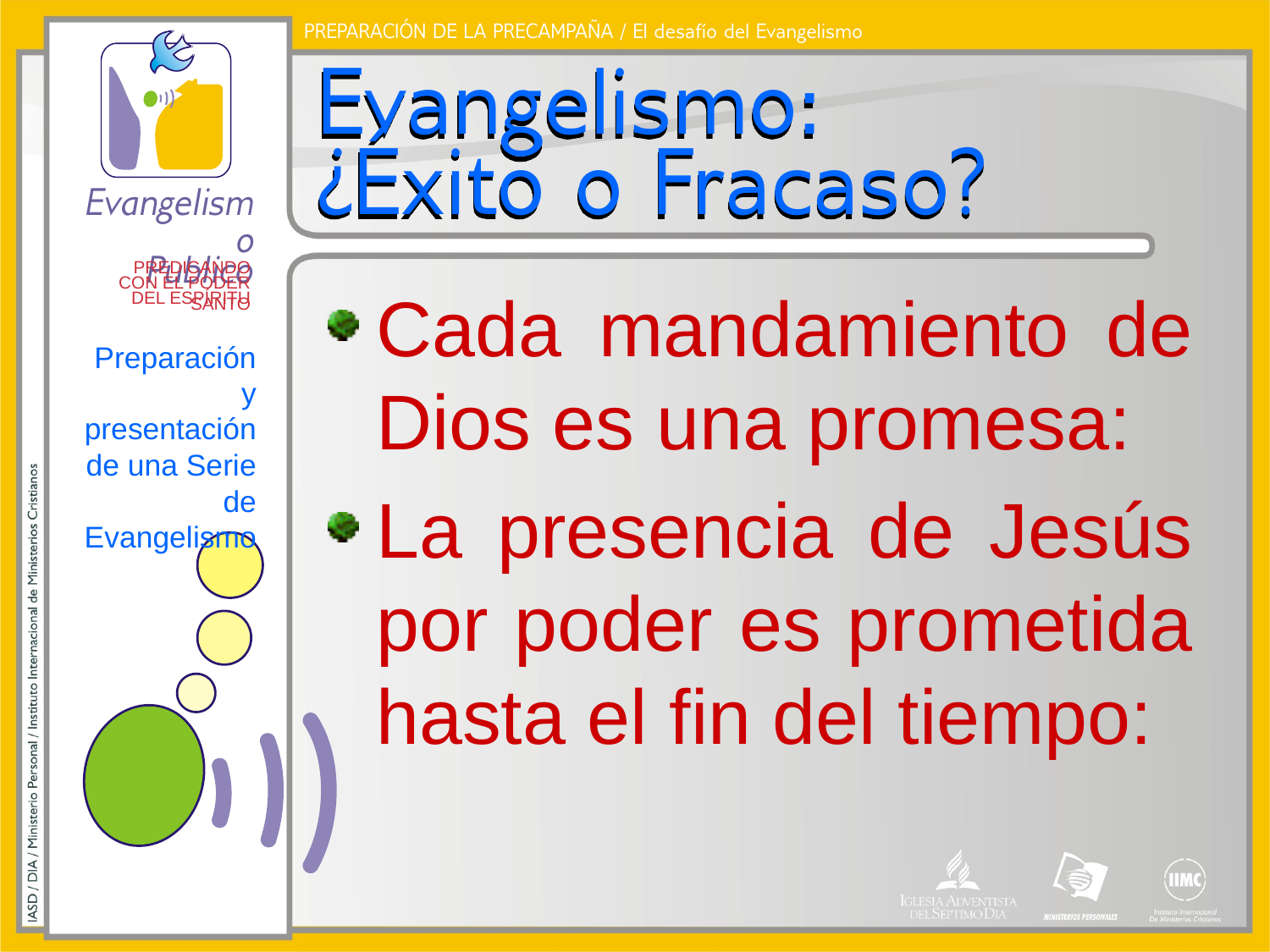

PREPARACIÓN DE LA PRECAMPAÑA / El desafío del Evangelismo
# Evangelismo: ¿Éxito o Fracaso?
Cada mandamiento de Dios es una promesa:
La presencia de Jesús por poder es prometida hasta el fin del tiempo: